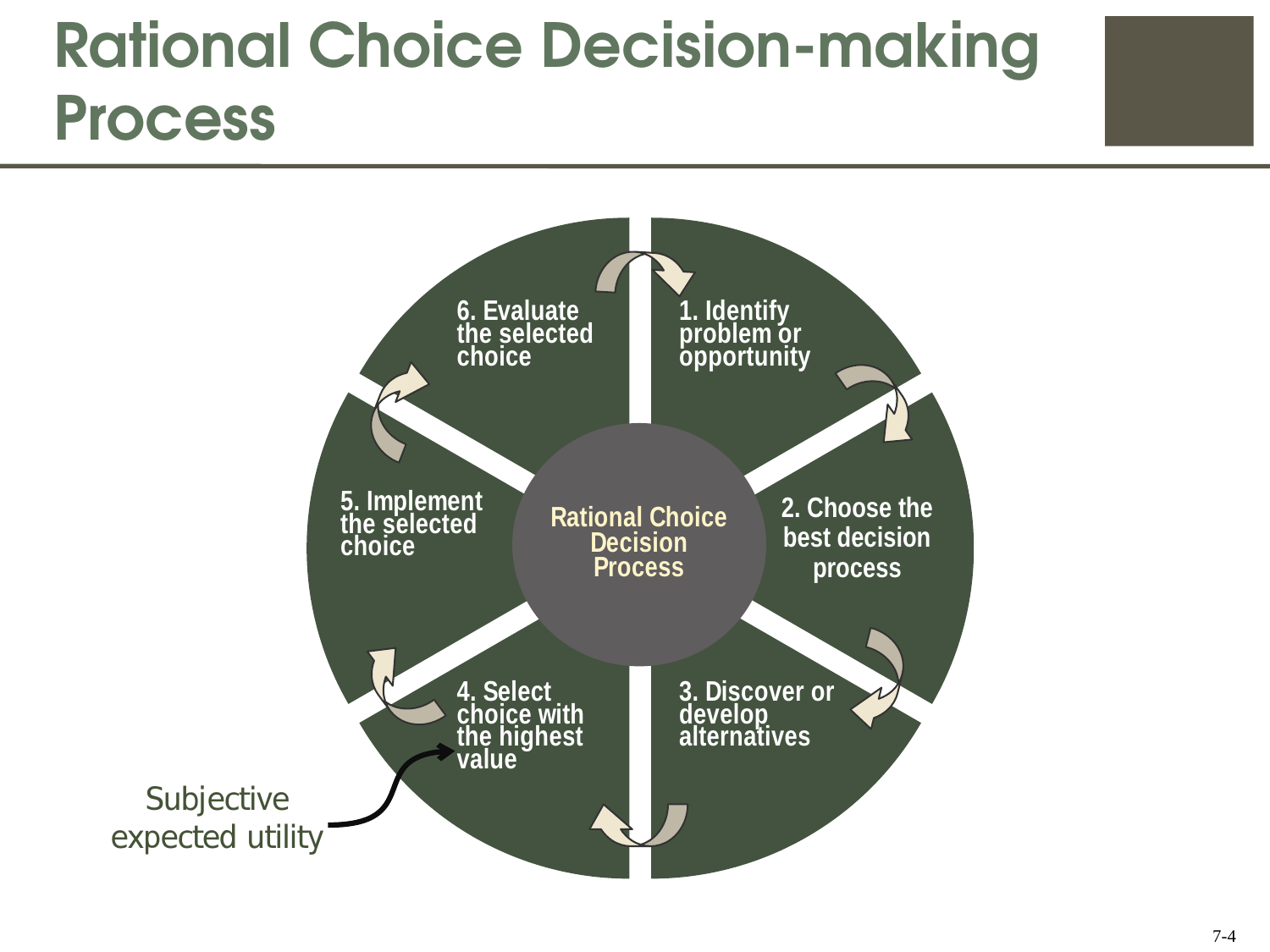

# Rational Choice Decision-making Process

### Chart

| Category | % |
|---|---|
|  | 16.666 |
|  | 16.666 |
|  | 16.666 |
|  | 16.666 |
|  | 16.666 |
|  | 16.666 |

2. Choose the best decision process

Subjective expected utility